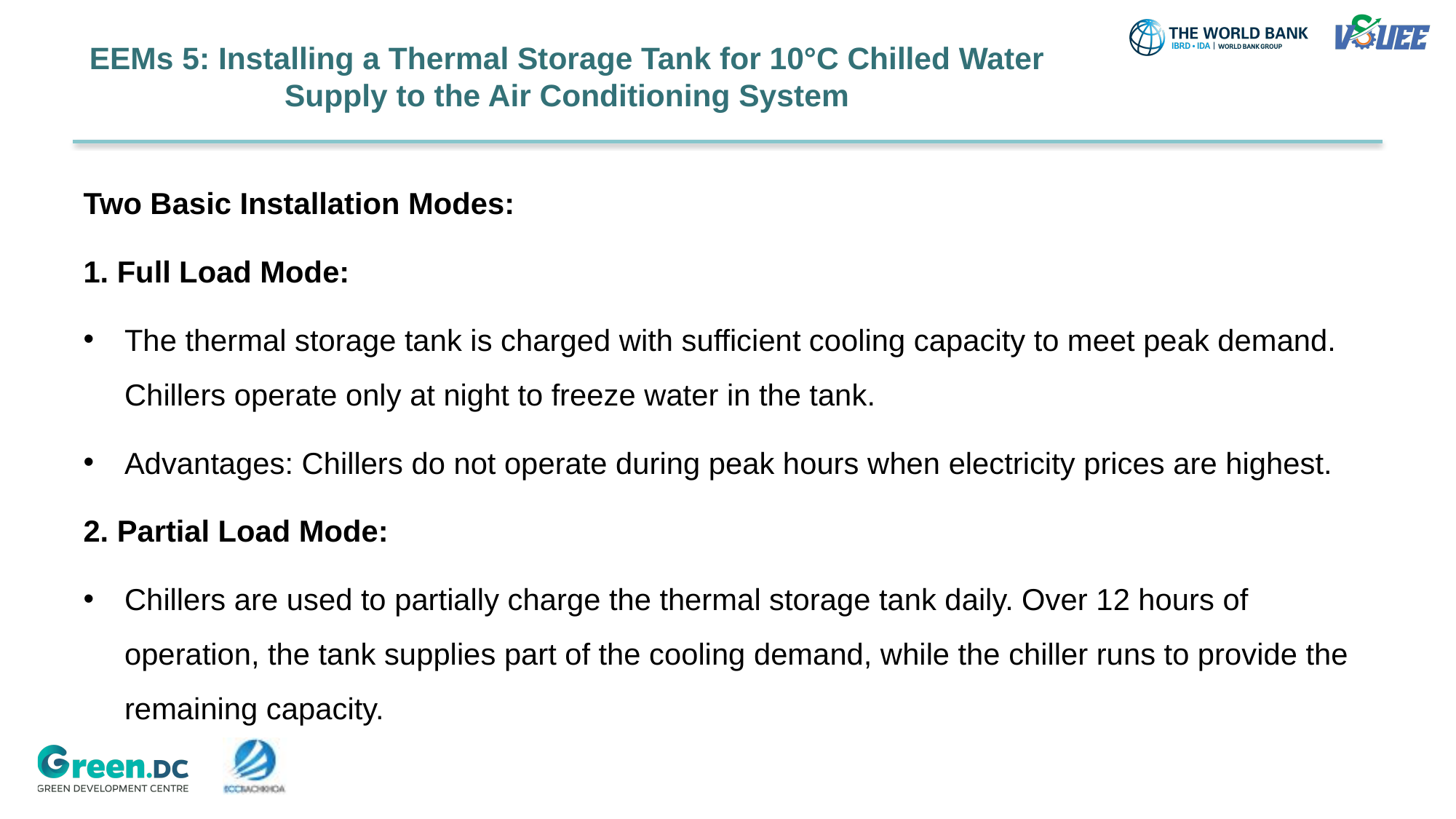

# EEMs 5: Installing a Thermal Storage Tank for 10°C Chilled Water Supply to the Air Conditioning System
Two Basic Installation Modes:
1. Full Load Mode:
The thermal storage tank is charged with sufficient cooling capacity to meet peak demand. Chillers operate only at night to freeze water in the tank.
Advantages: Chillers do not operate during peak hours when electricity prices are highest.
2. Partial Load Mode:
Chillers are used to partially charge the thermal storage tank daily. Over 12 hours of operation, the tank supplies part of the cooling demand, while the chiller runs to provide the remaining capacity.